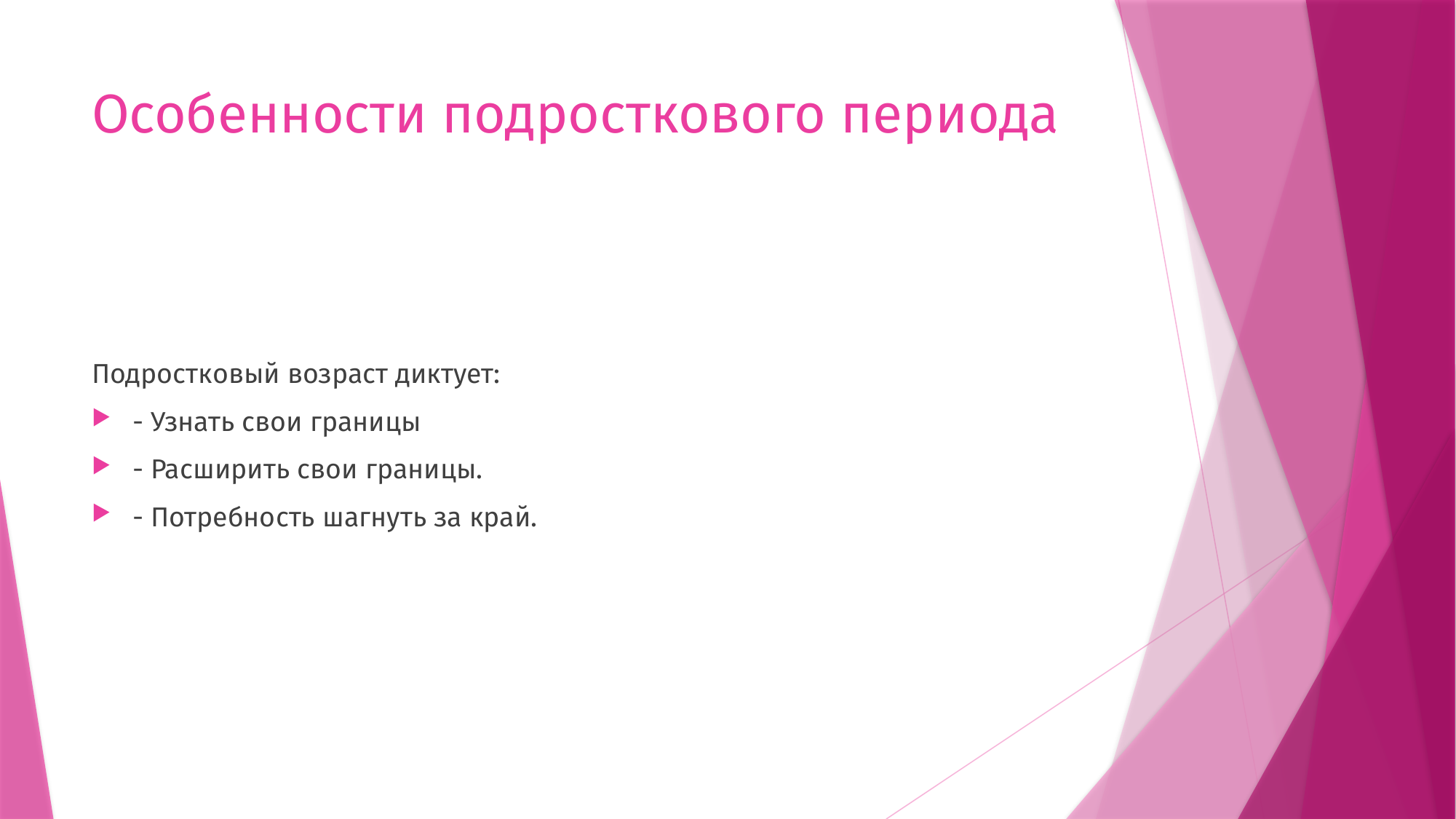

# Особенности подросткового периода
Подростковый возраст диктует:
- Узнать свои границы
- Расширить свои границы.
- Потребность шагнуть за край.